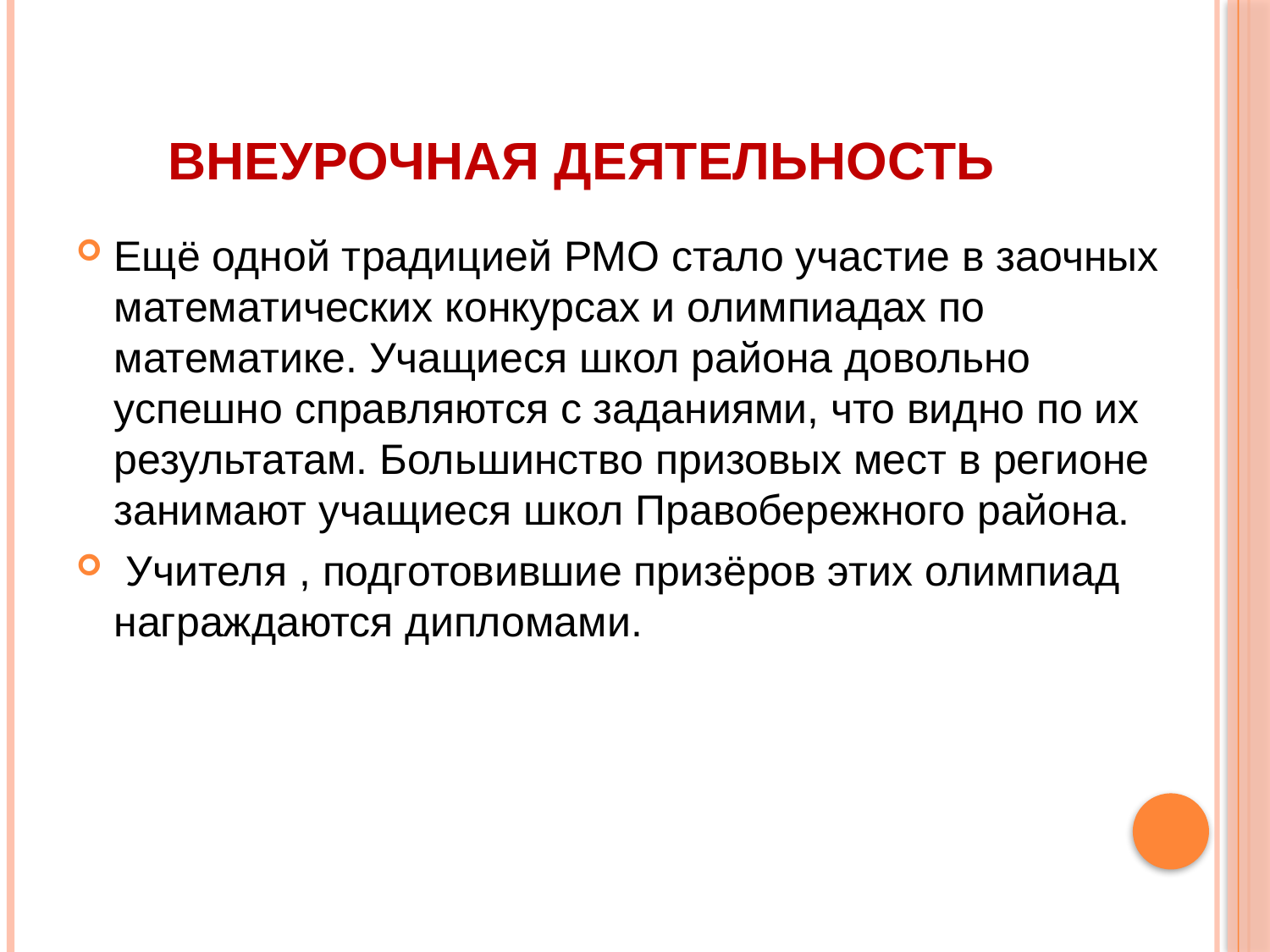

# Внеурочная деятельность
Ещё одной традицией РМО стало участие в заочных математических конкурсах и олимпиадах по математике. Учащиеся школ района довольно успешно справляются с заданиями, что видно по их результатам. Большинство призовых мест в регионе занимают учащиеся школ Правобережного района.
 Учителя , подготовившие призёров этих олимпиад награждаются дипломами.